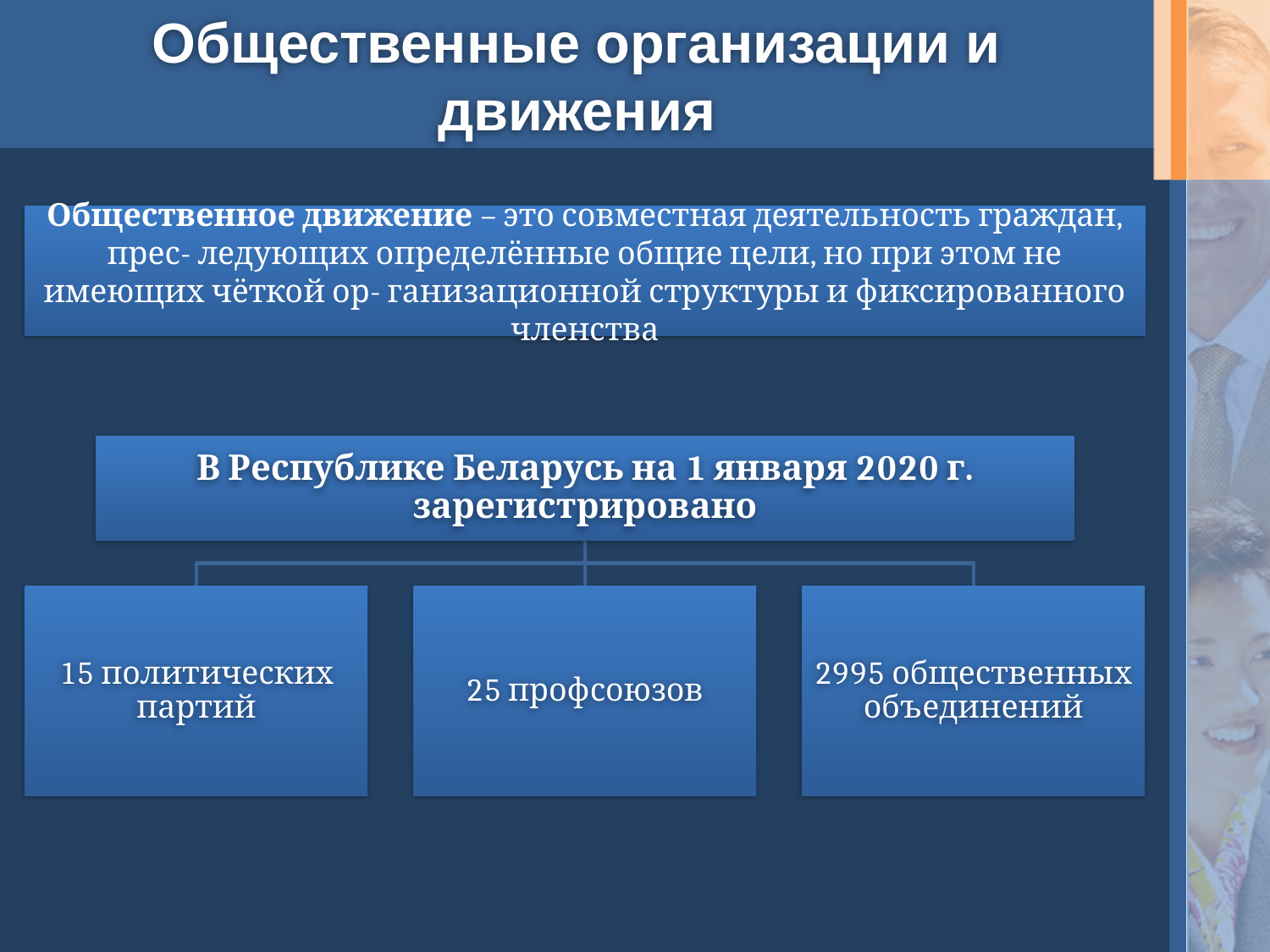

# Общественные организации и движения
Общественное движение – это совместная деятельность граждан, прес- ледующих определённые общие цели, но при этом не имеющих чёткой ор- ганизационной структуры и фиксированного членства

В Республике Беларусь на 1 января 2020 г. зарегистрировано

15 политических партий

25 профсоюзов

2995 общественных объединений